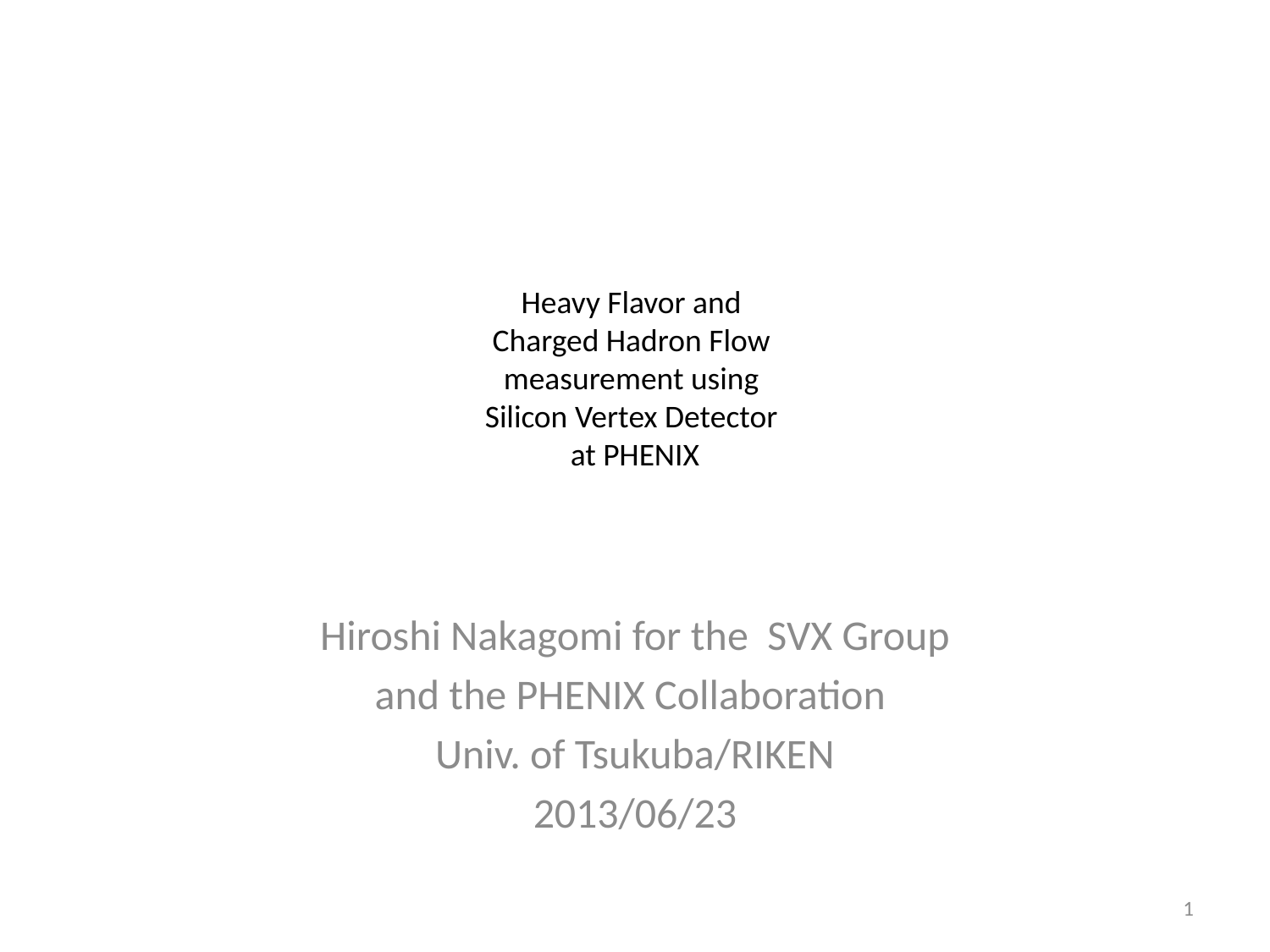

# Heavy Flavor and Charged Hadron Flow measurement using Silicon Vertex Detector at PHENIX
Hiroshi Nakagomi for the  SVX Group
and the PHENIX Collaboration
Univ. of Tsukuba/RIKEN
2013/06/23
1